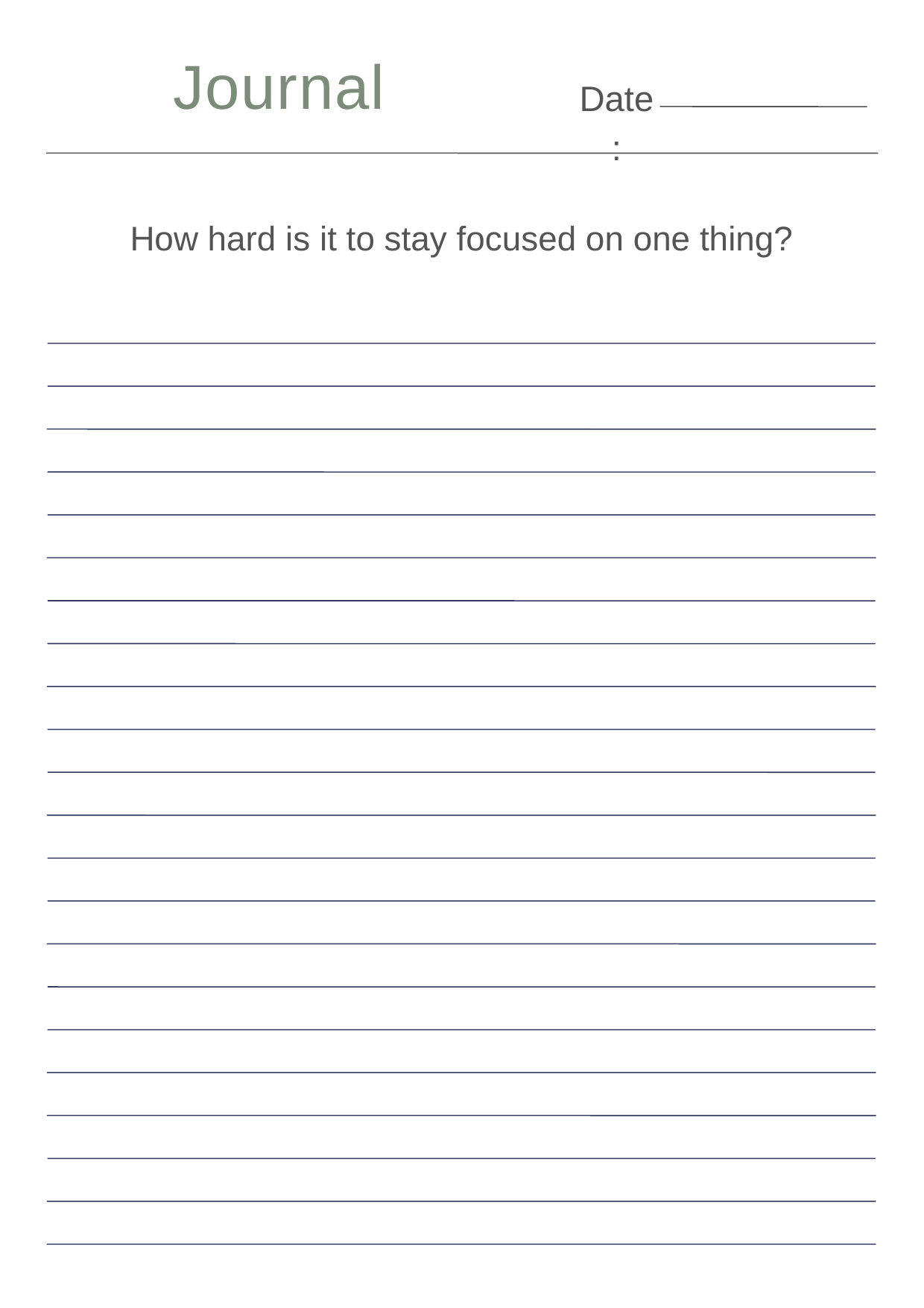

Journal
Date:

How hard is it to stay focused on one thing?